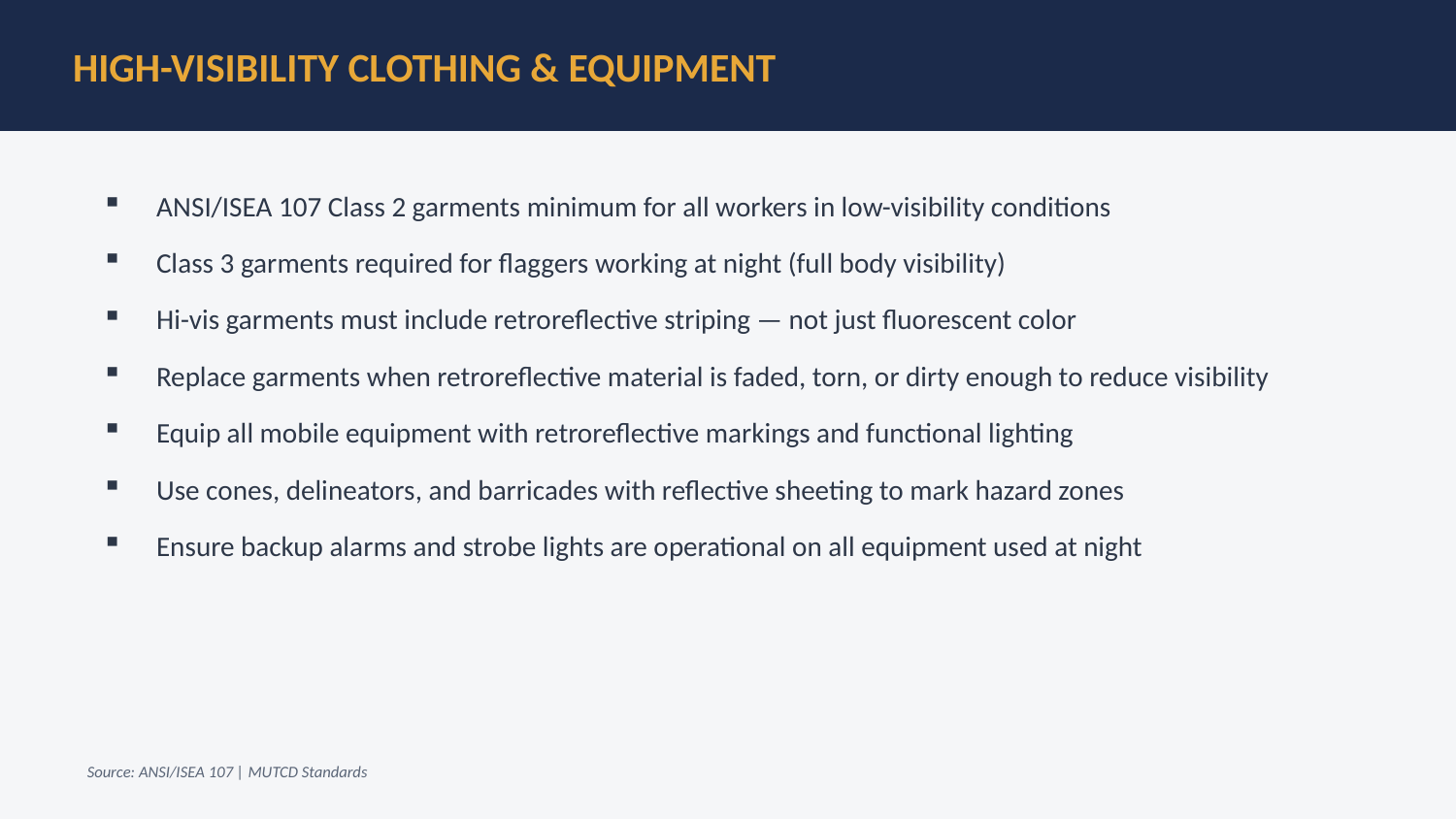

HIGH-VISIBILITY CLOTHING & EQUIPMENT
ANSI/ISEA 107 Class 2 garments minimum for all workers in low-visibility conditions
Class 3 garments required for flaggers working at night (full body visibility)
Hi-vis garments must include retroreflective striping — not just fluorescent color
Replace garments when retroreflective material is faded, torn, or dirty enough to reduce visibility
Equip all mobile equipment with retroreflective markings and functional lighting
Use cones, delineators, and barricades with reflective sheeting to mark hazard zones
Ensure backup alarms and strobe lights are operational on all equipment used at night
Source: ANSI/ISEA 107 | MUTCD Standards